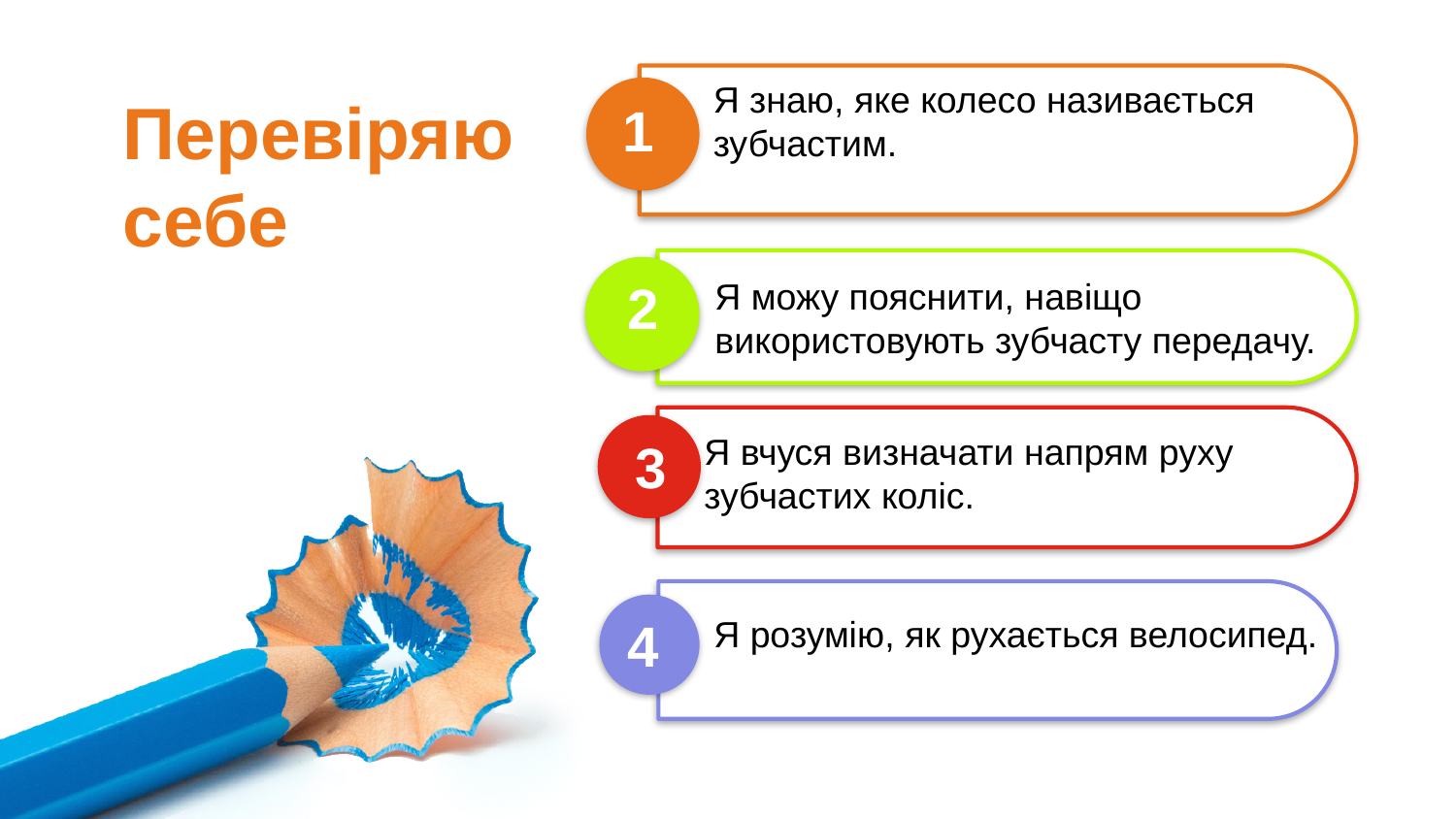

Я знаю, яке колесо називається
зубчастим.
Перевіряю себе

1

2
Я можу пояснити, навіщо
використовують зубчасту передачу.

Я вчуся визначати напрям руху
зубчастих коліс.
3

Я розумію, як рухається велосипед.

4